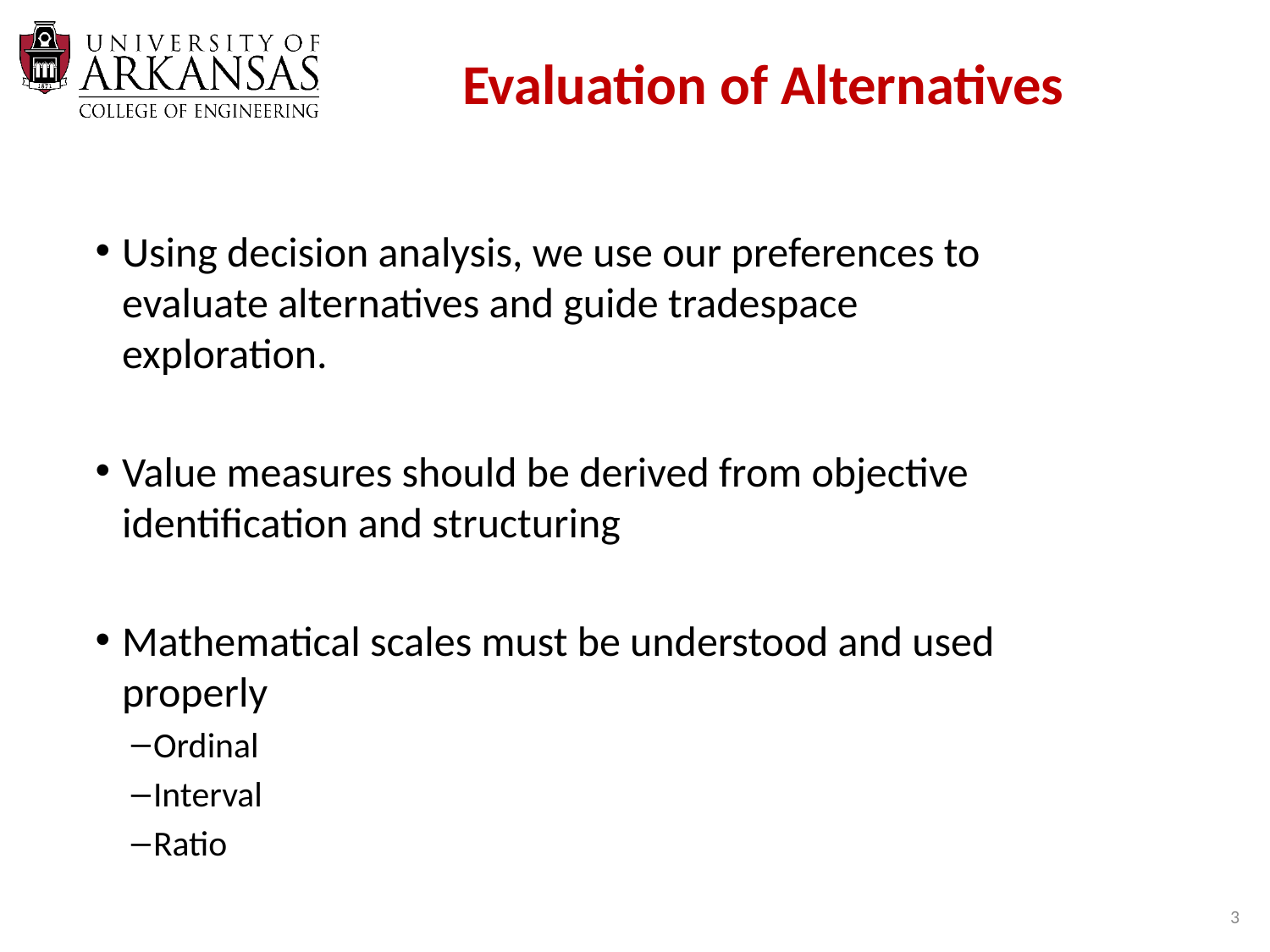

# Evaluation of Alternatives
Using decision analysis, we use our preferences to evaluate alternatives and guide tradespace exploration.

Value measures should be derived from objective identification and structuring

Mathematical scales must be understood and used properly
Ordinal
Interval
Ratio

3